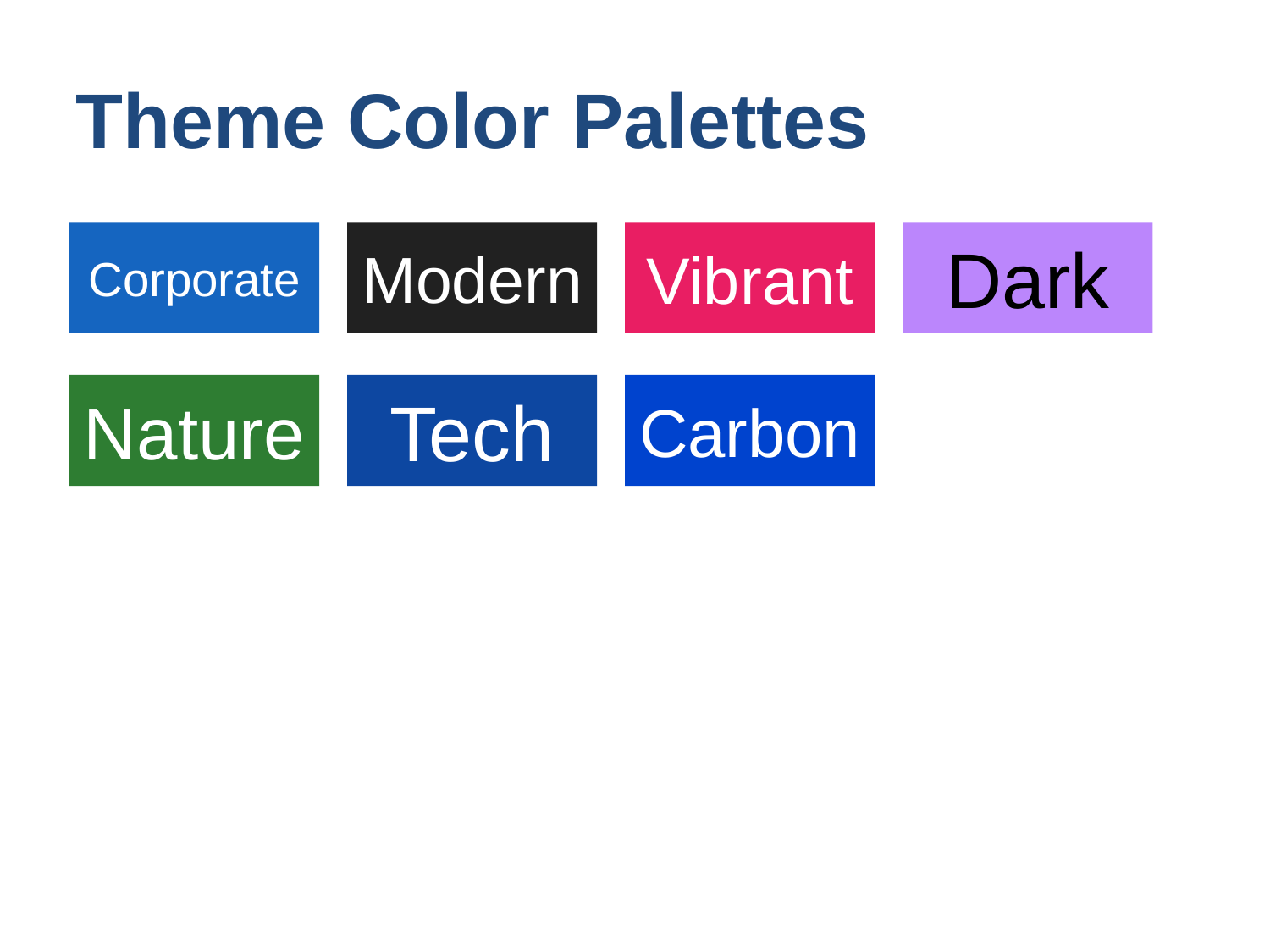

Theme Color Palettes
Corporate
Modern
Vibrant
Dark
Nature
Tech
Carbon